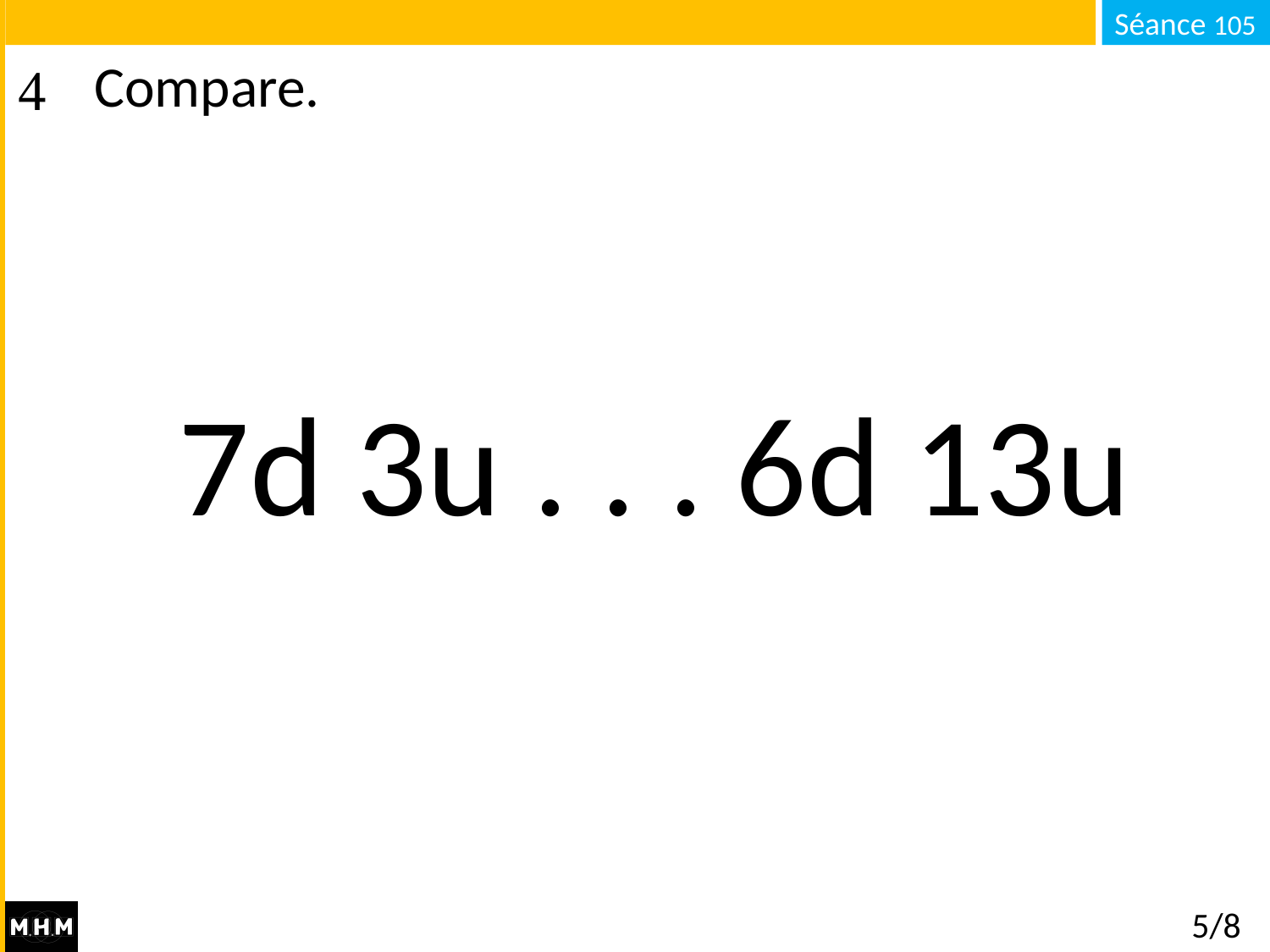

# Compare.
7d 3u . . . 6d 13u
5/8